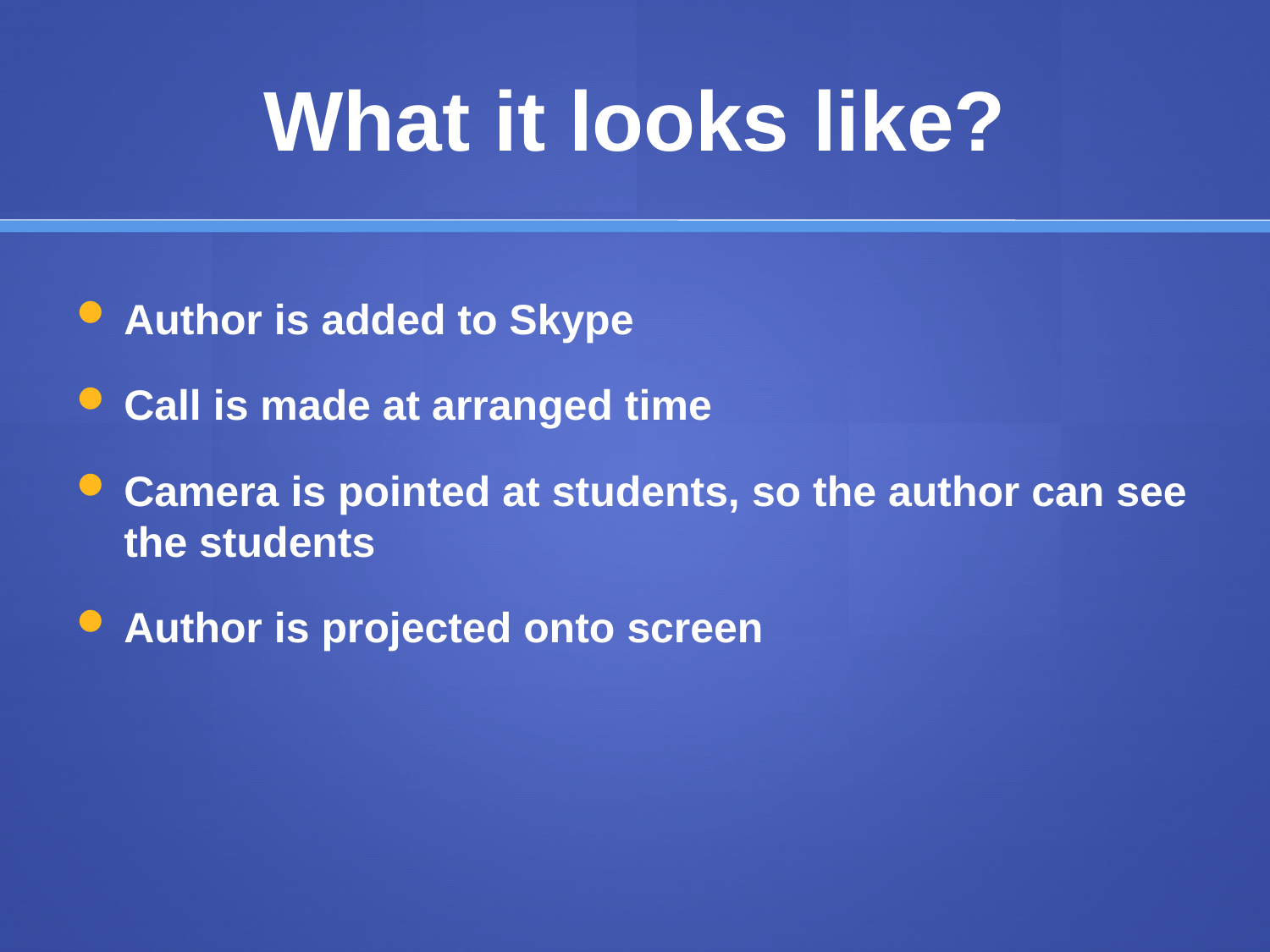

# What it looks like?
Author is added to Skype
Call is made at arranged time
Camera is pointed at students, so the author can see the students
Author is projected onto screen